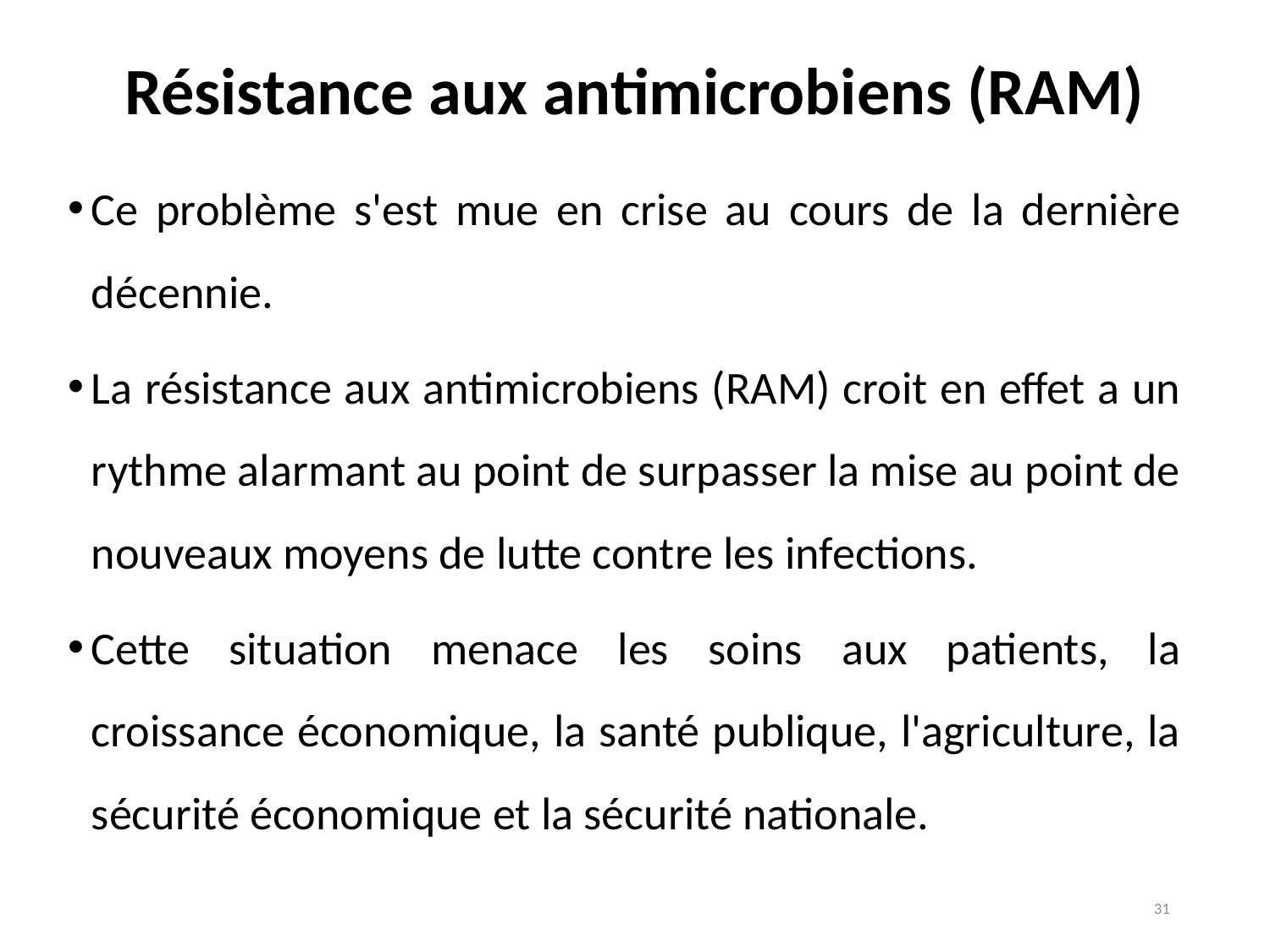

# Résistance aux antimicrobiens (RAM)
Ce problème s'est mue en crise au cours de la dernière décennie.
La résistance aux antimicrobiens (RAM) croit en effet a un rythme alarmant au point de surpasser la mise au point de nouveaux moyens de lutte contre les infections.
Cette situation menace les soins aux patients, la croissance économique, la santé publique, l'agriculture, la sécurité économique et la sécurité nationale.
31